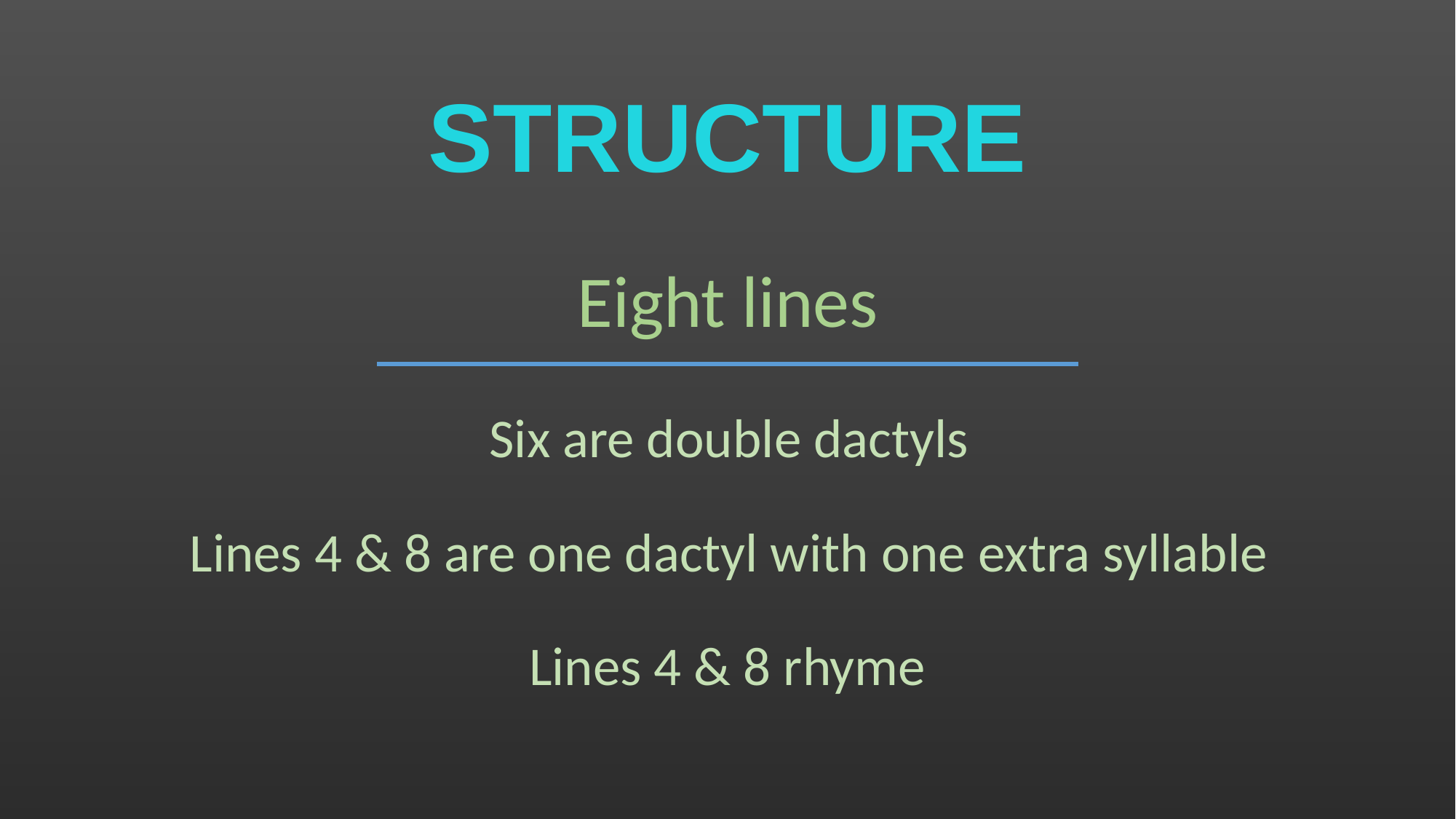

STRUCTURE
Eight lines
Six are double dactyls
Lines 4 & 8 are one dactyl with one extra syllable
Lines 4 & 8 rhyme